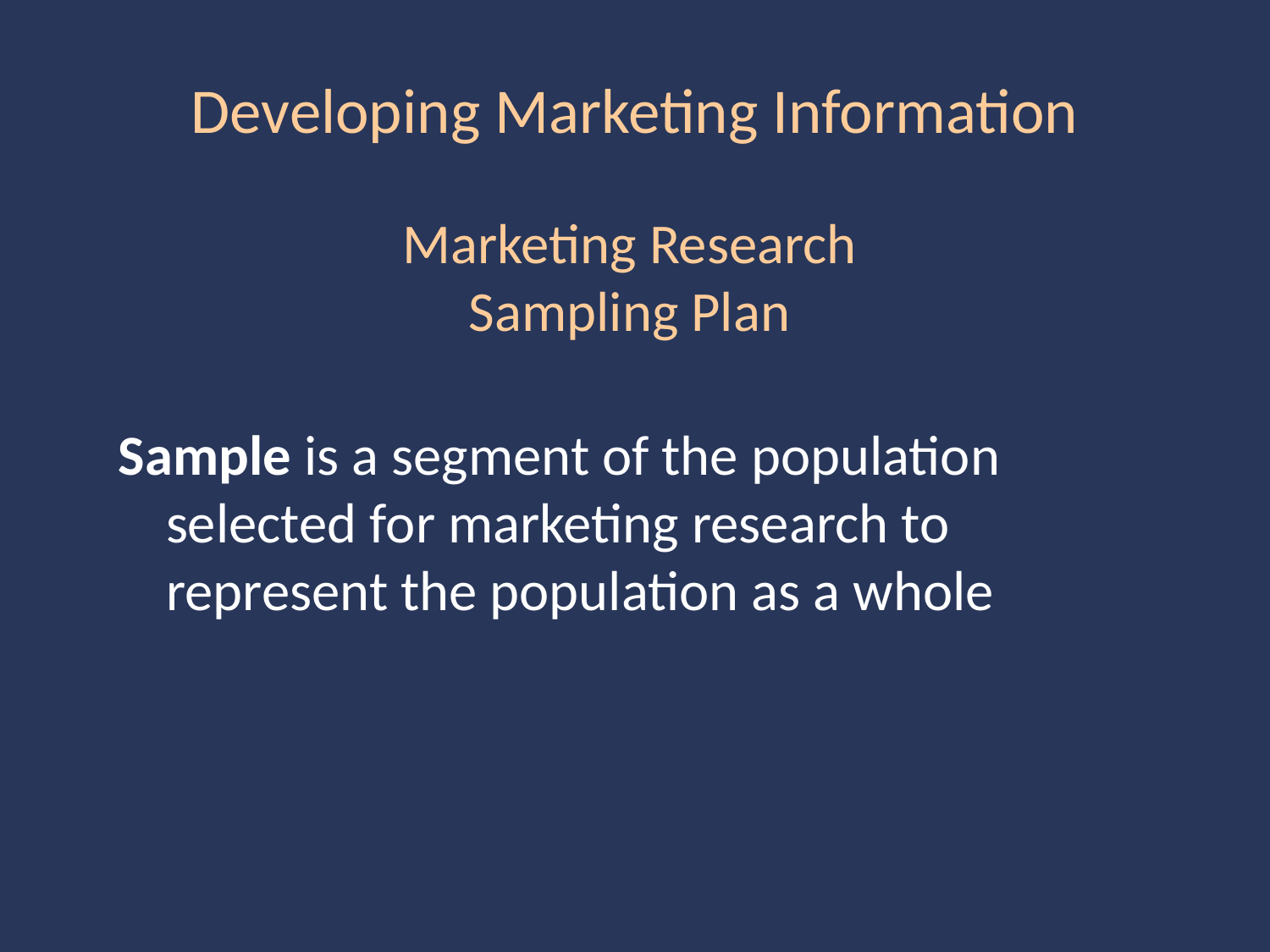

Developing Marketing Information
Marketing Research
Sampling Plan
Sample is a segment of the population selected for marketing research to represent the population as a whole